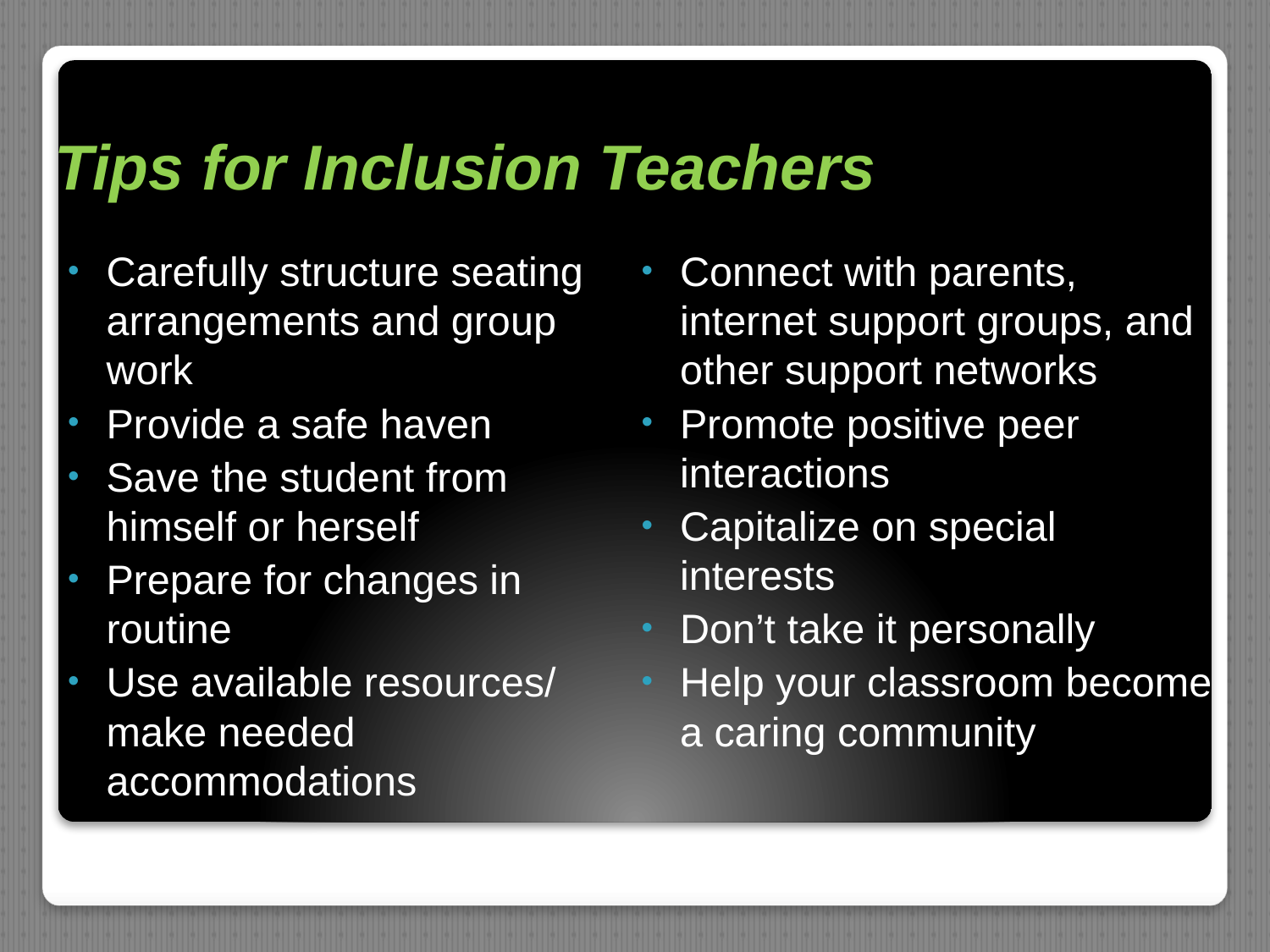

# Tips for Inclusion Teachers
Carefully structure seating arrangements and group work
Provide a safe haven
Save the student from himself or herself
Prepare for changes in routine
Use available resources/ make needed accommodations
Connect with parents, internet support groups, and other support networks
Promote positive peer interactions
Capitalize on special interests
Don’t take it personally
Help your classroom become a caring community